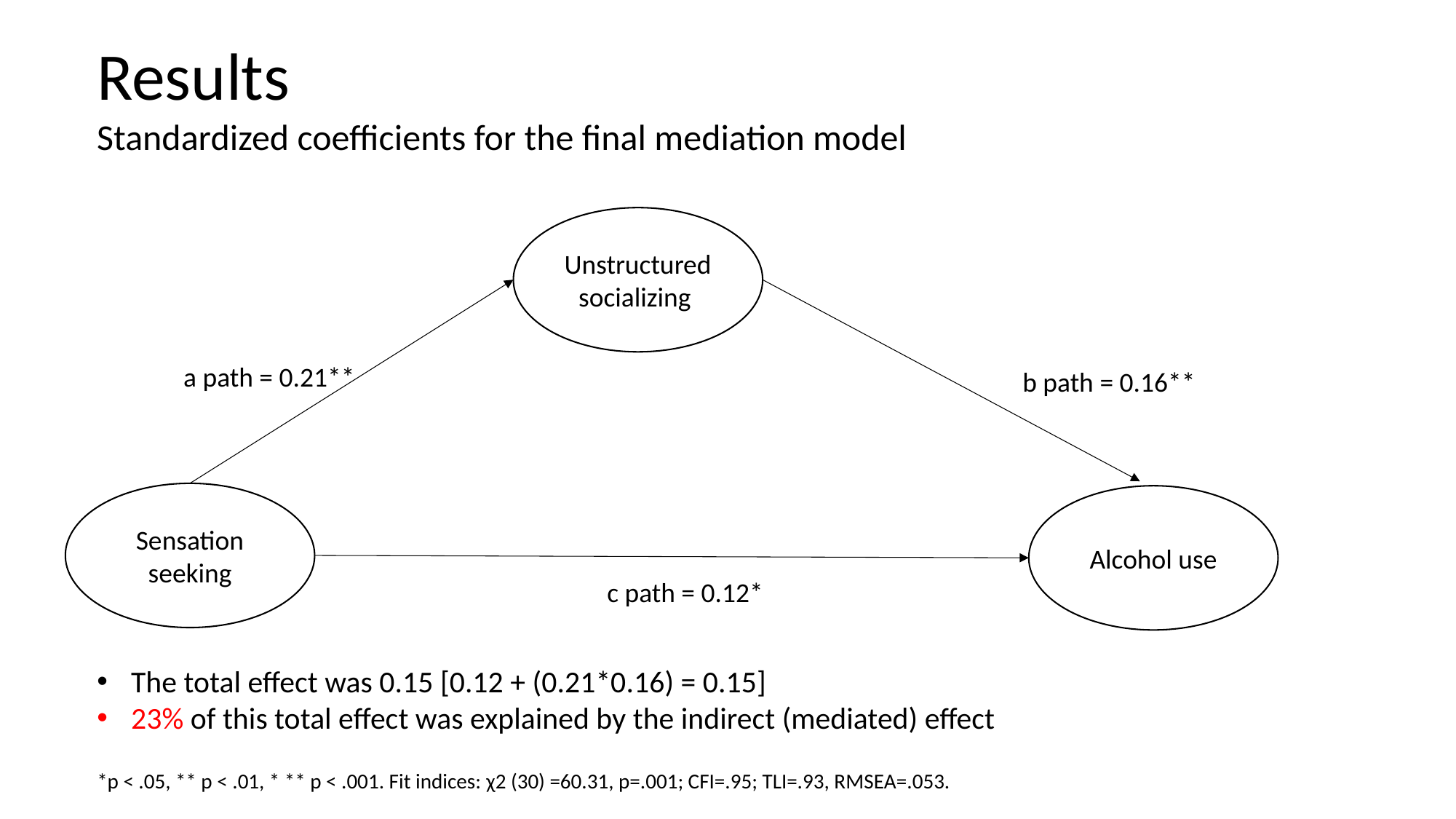

Results
Standardized coefficients for the final mediation model
Unstructured socializing
a path = 0.21**
b path = 0.16**
Sensation seeking
Alcohol use
c path = 0.12*
The total effect was 0.15 [0.12 + (0.21*0.16) = 0.15]
23% of this total effect was explained by the indirect (mediated) effect

*p < .05, ** p < .01, * ** p < .001. Fit indices: χ2 (30) =60.31, p=.001; CFI=.95; TLI=.93, RMSEA=.053.